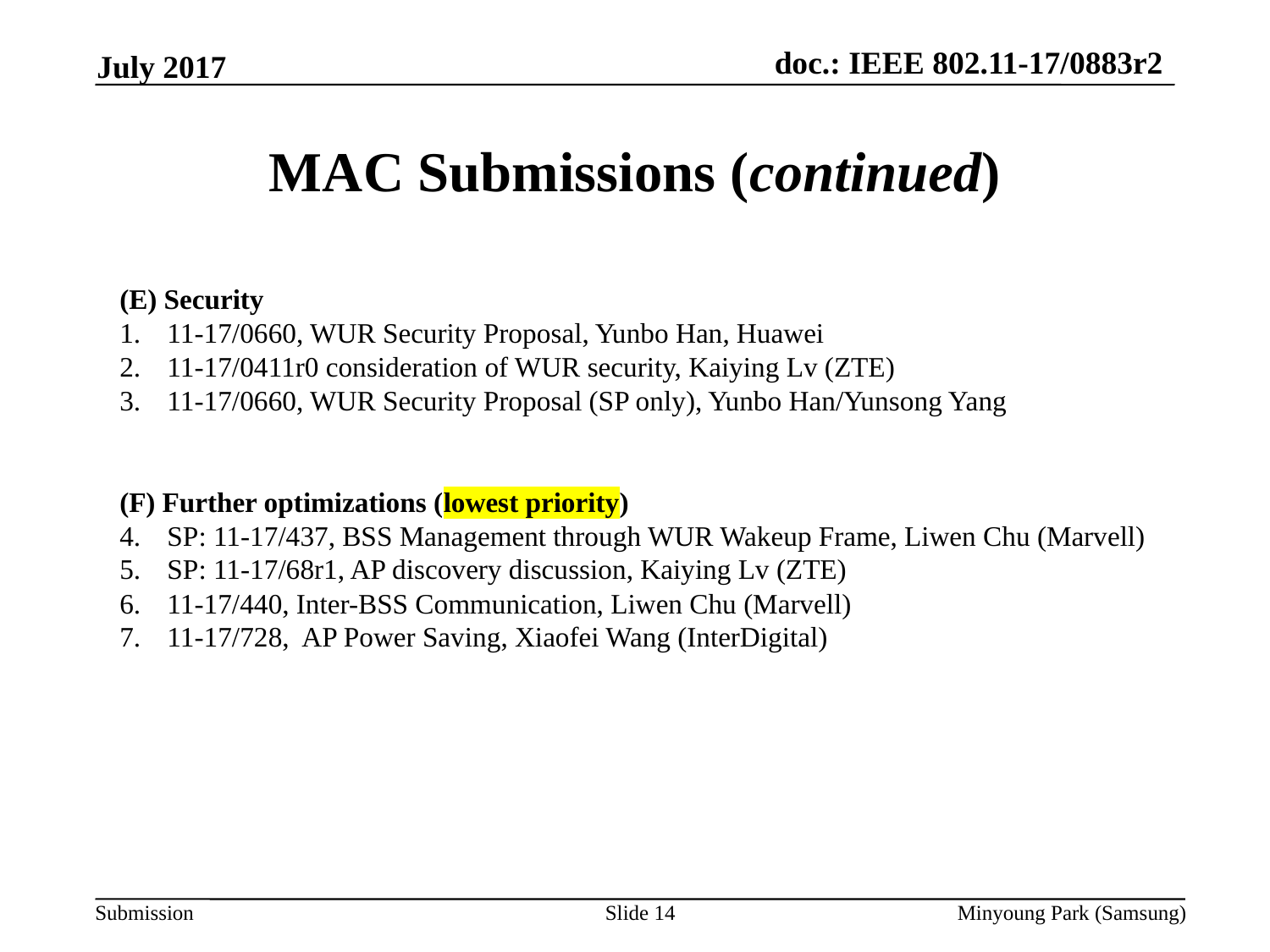

July 2017
# MAC Submissions (continued)
(E) Security
11-17/0660, WUR Security Proposal, Yunbo Han, Huawei
11-17/0411r0 consideration of WUR security, Kaiying Lv (ZTE)
11-17/0660, WUR Security Proposal (SP only), Yunbo Han/Yunsong Yang

(F) Further optimizations (lowest priority)
SP: 11-17/437, BSS Management through WUR Wakeup Frame, Liwen Chu (Marvell)
SP: 11-17/68r1, AP discovery discussion, Kaiying Lv (ZTE)
11-17/440, Inter-BSS Communication, Liwen Chu (Marvell)
11-17/728,  AP Power Saving, Xiaofei Wang (InterDigital)

Slide 14
Minyoung Park (Samsung)